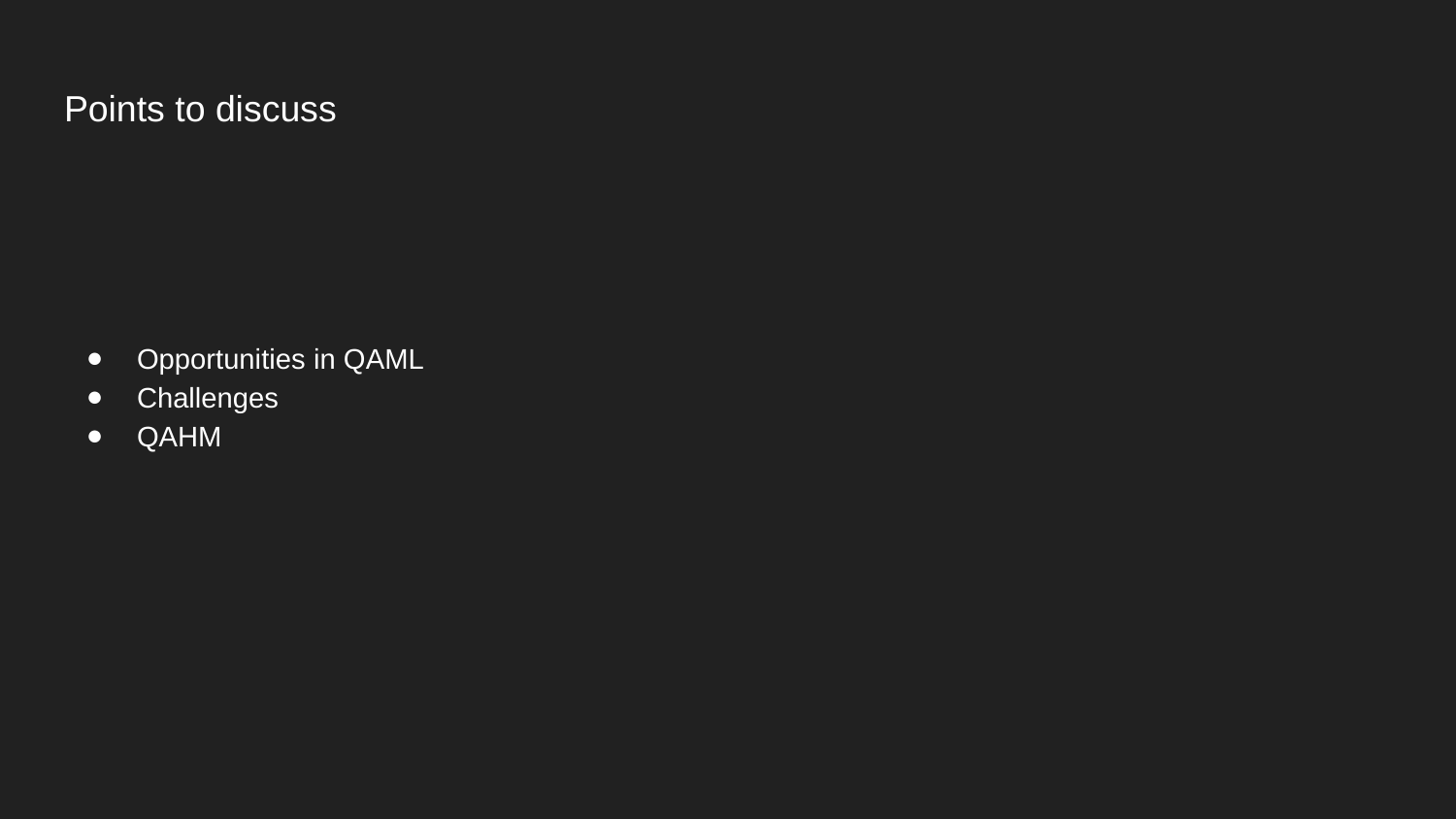

# Points to discuss

Opportunities in QAML
Challenges
QAHM